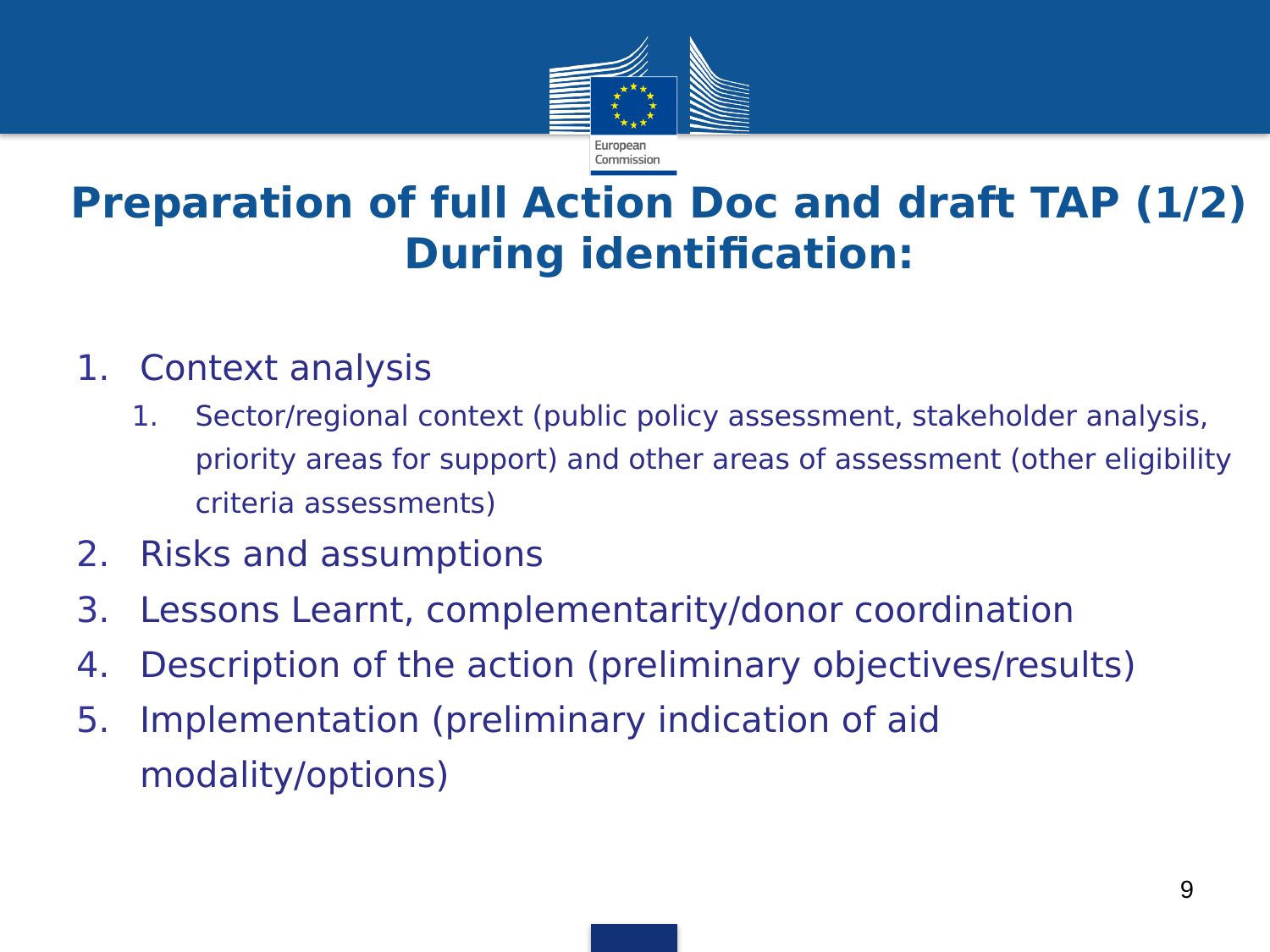

# Preparation of full Action Doc and draft TAP (1/2) During identification:
Context analysis
Sector/regional context (public policy assessment, stakeholder analysis, priority areas for support) and other areas of assessment (other eligibility criteria assessments)
Risks and assumptions
Lessons Learnt, complementarity/donor coordination
Description of the action (preliminary objectives/results)
Implementation (preliminary indication of aid modality/options)

9